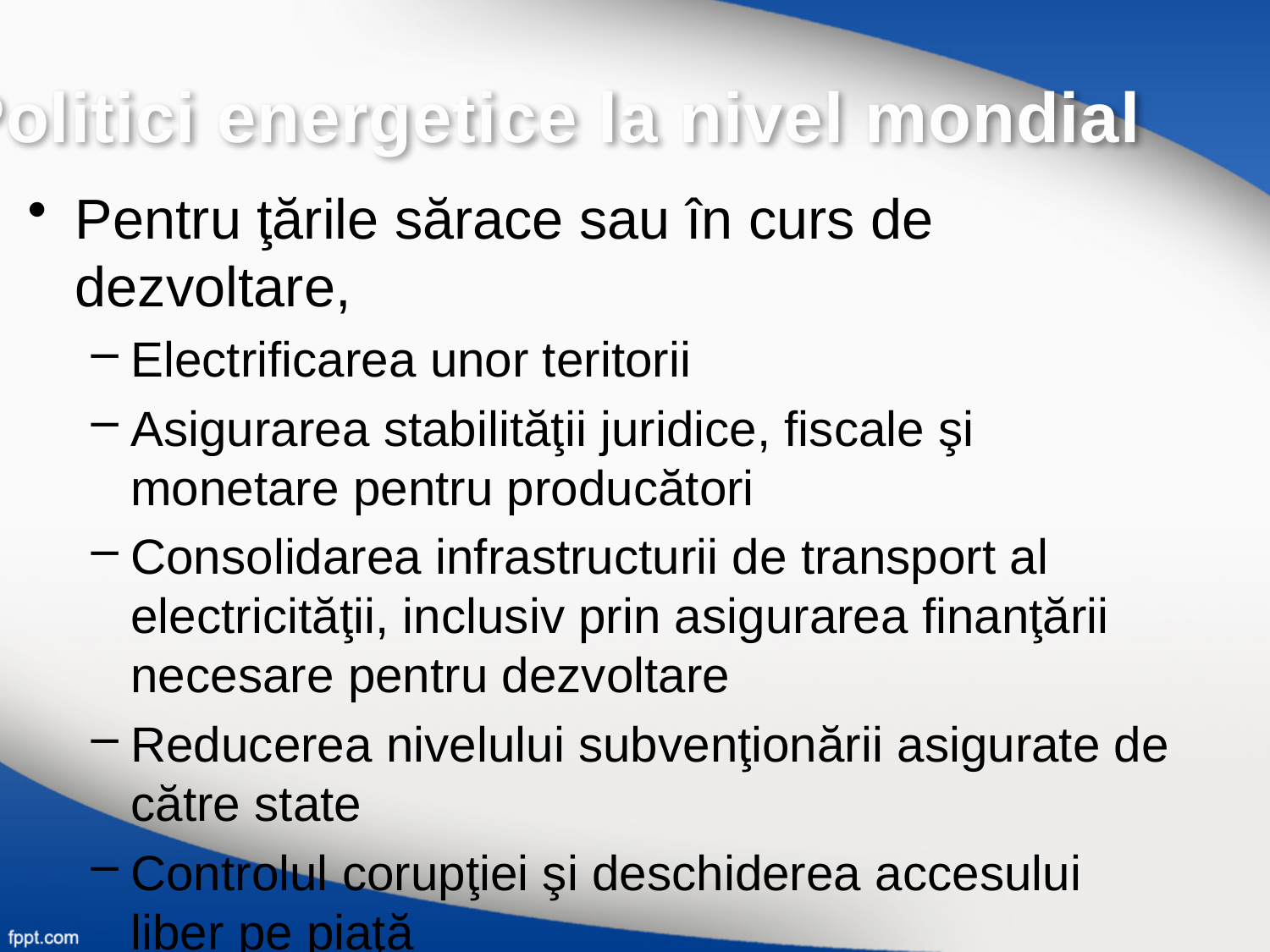

Politici energetice la nivel mondial
Pentru ţările sărace sau în curs de dezvoltare,
Electrificarea unor teritorii
Asigurarea stabilităţii juridice, fiscale şi monetare pentru producători
Consolidarea infrastructurii de transport al electricităţii, inclusiv prin asigurarea finanţării necesare pentru dezvoltare
Reducerea nivelului subvenţionării asigurate de către state
Controlul corupţiei şi deschiderea accesului liber pe piaţă
Reducerea întreruperilor în alimentare care afectează teritorii mari (blackout )
Ruperea unor cercuri vicioase (servicii ce proastă calitate care duc la incapacitatea de plată a consumatorului, care se reflectă în înrăutăţirea suplimentară a serviciilor)